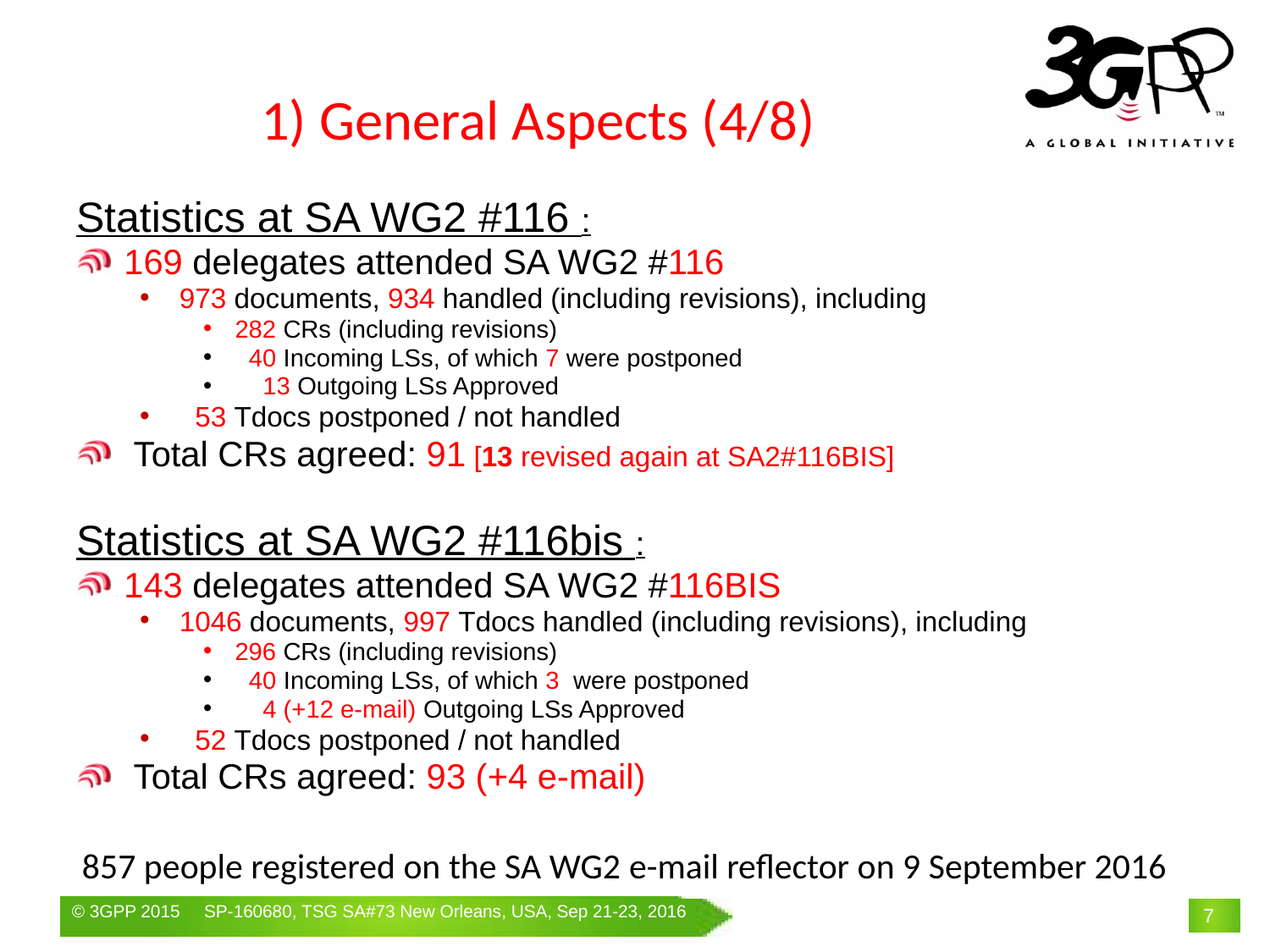

# 1) General Aspects (4/8)
Statistics at SA WG2 #116 :
169 delegates attended SA WG2 #116
973 documents, 934 handled (including revisions), including
282 CRs (including revisions)
  40 Incoming LSs, of which 7 were postponed
    13 Outgoing LSs Approved
  53 Tdocs postponed / not handled
 Total CRs agreed: 91 [13 revised again at SA2#116BIS]

Statistics at SA WG2 #116bis :
143 delegates attended SA WG2 #116BIS
1046 documents, 997 Tdocs handled (including revisions), including
296 CRs (including revisions)
  40 Incoming LSs, of which 3  were postponed
    4 (+12 e-mail) Outgoing LSs Approved
  52 Tdocs postponed / not handled
 Total CRs agreed: 93 (+4 e-mail)

857 people registered on the SA WG2 e-mail reflector on 9 September 2016